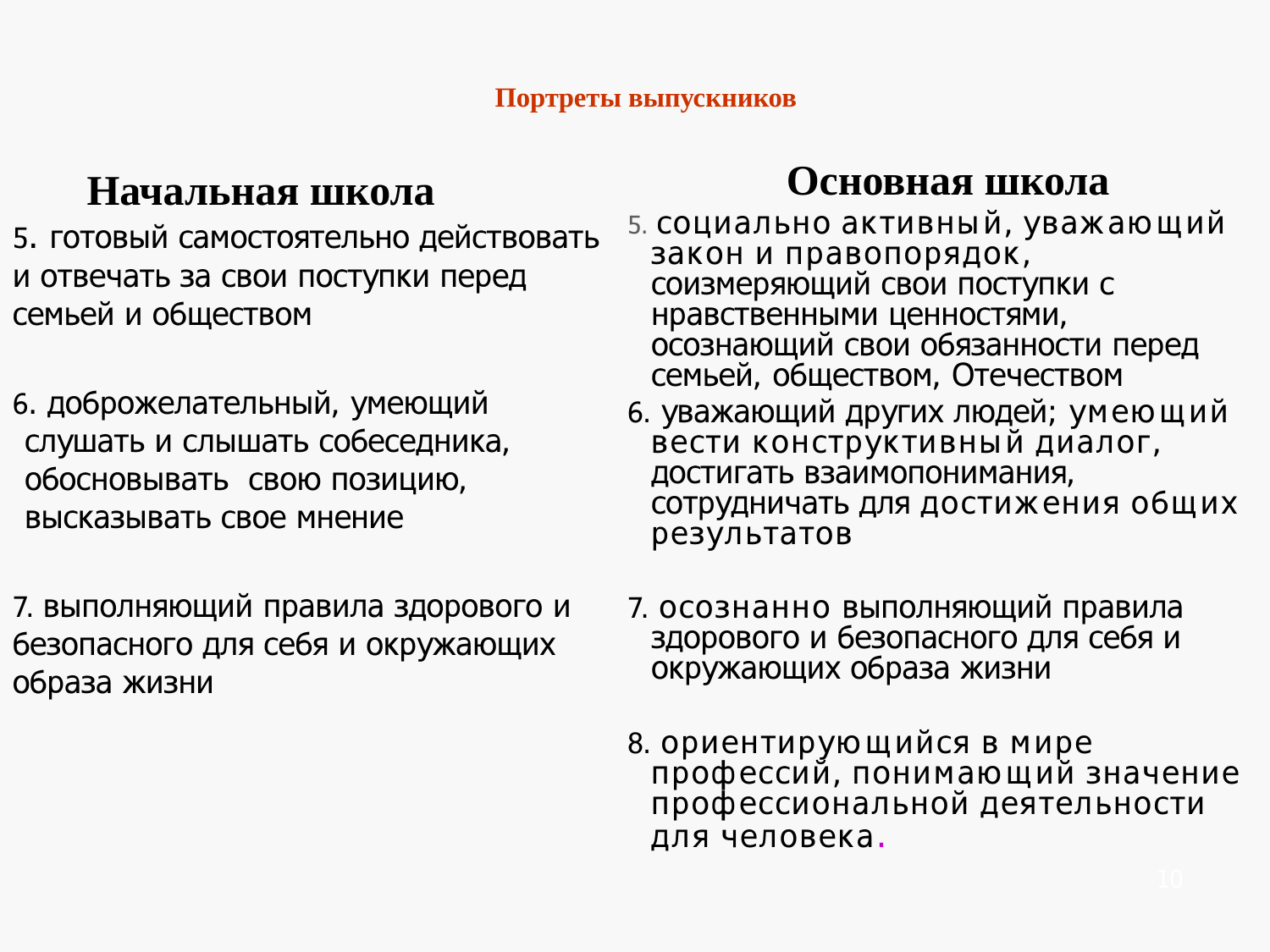

# Портреты выпускников
       Начальная школа
5. готовый самостоятельно действовать и отвечать за свои поступки перед семьей и обществом

6. доброжелательный, умеющий слушать и слышать собеседника, обосновывать  свою позицию, высказывать свое мнение

7. выполняющий правила здорового и безопасного для себя и окружающих образа жизни

               Основная школа
5. социально активный, уважающий закон и правопорядок, соизмеряющий свои поступки с нравственными ценностями, осознающий свои обязанности перед семьей, обществом, Отечеством
6. уважающий других людей; умеющий вести конструктивный диалог, достигать взаимопонимания, сотрудничать для достижения общих результатов

7. осознанно выполняющий правила здорового и безопасного для себя и окружающих образа жизни

8. ориентирующийся в мире профессий, понимающий значение профессиональной деятельности для человека.

10